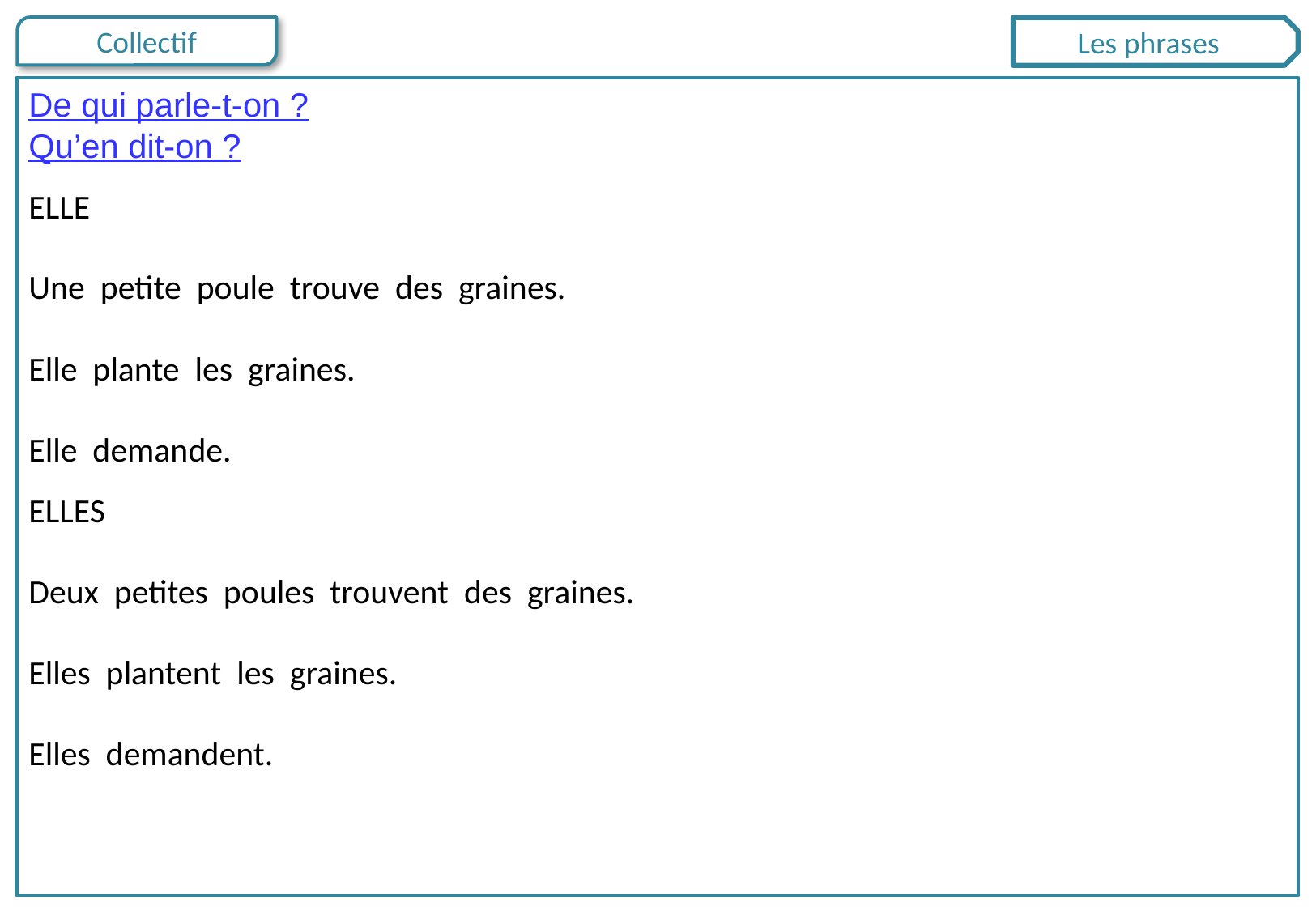

Les phrases
De qui parle-t-on ?
Qu’en dit-on ?
ELLE
Une  petite  poule  trouve  des  graines.
Elle  plante  les  graines.
Elle  demande.
ELLES
Deux  petites  poules  trouvent  des  graines.
Elles  plantent  les  graines.
Elles  demandent.